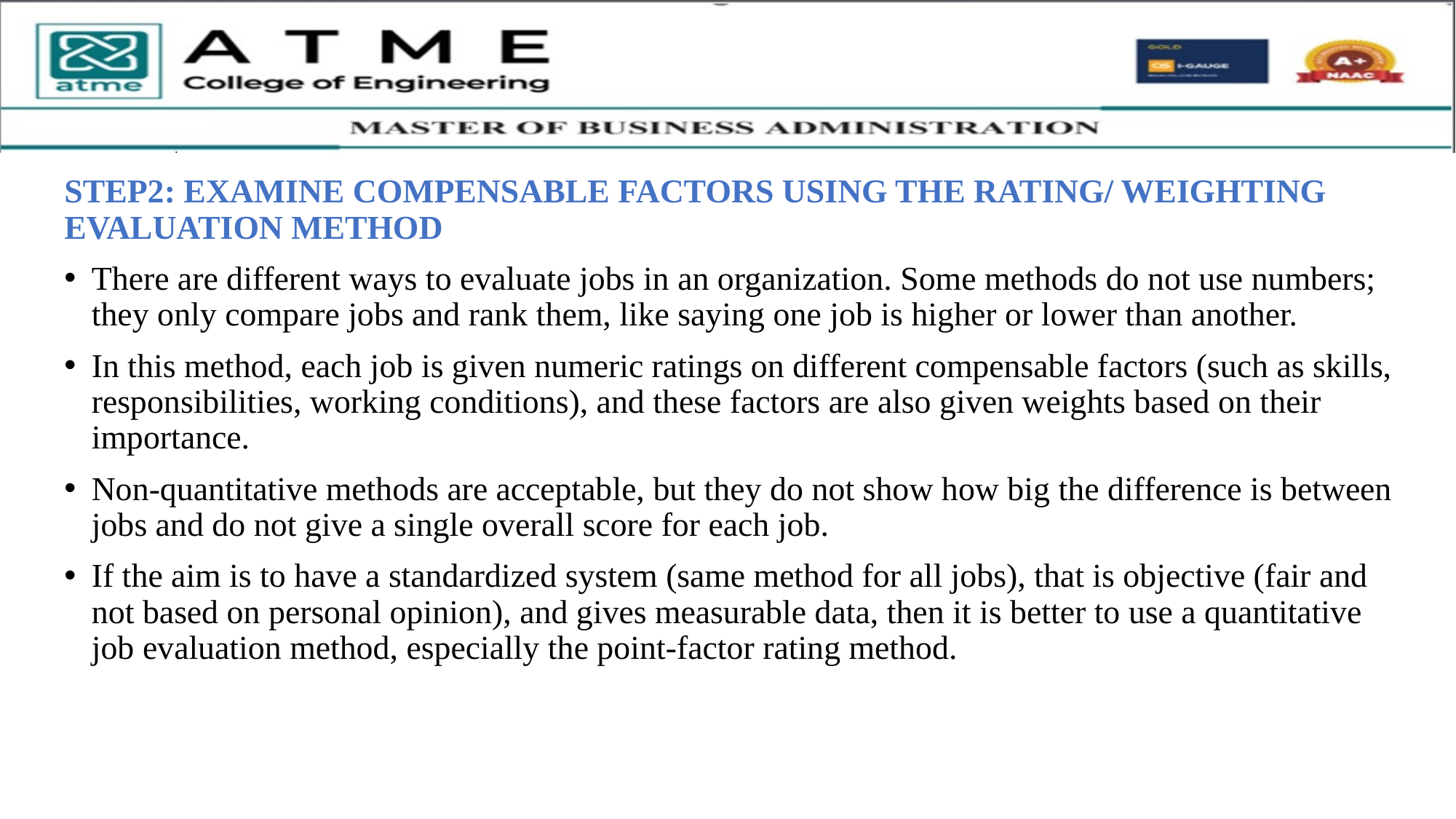

STEP2: EXAMINE COMPENSABLE FACTORS USING THE RATING/ WEIGHTING EVALUATION METHOD
There are different ways to evaluate jobs in an organization. Some methods do not use numbers; they only compare jobs and rank them, like saying one job is higher or lower than another.
In this method, each job is given numeric ratings on different compensable factors (such as skills, responsibilities, working conditions), and these factors are also given weights based on their importance.
Non-quantitative methods are acceptable, but they do not show how big the difference is between jobs and do not give a single overall score for each job.
If the aim is to have a standardized system (same method for all jobs), that is objective (fair and not based on personal opinion), and gives measurable data, then it is better to use a quantitative job evaluation method, especially the point-factor rating method.